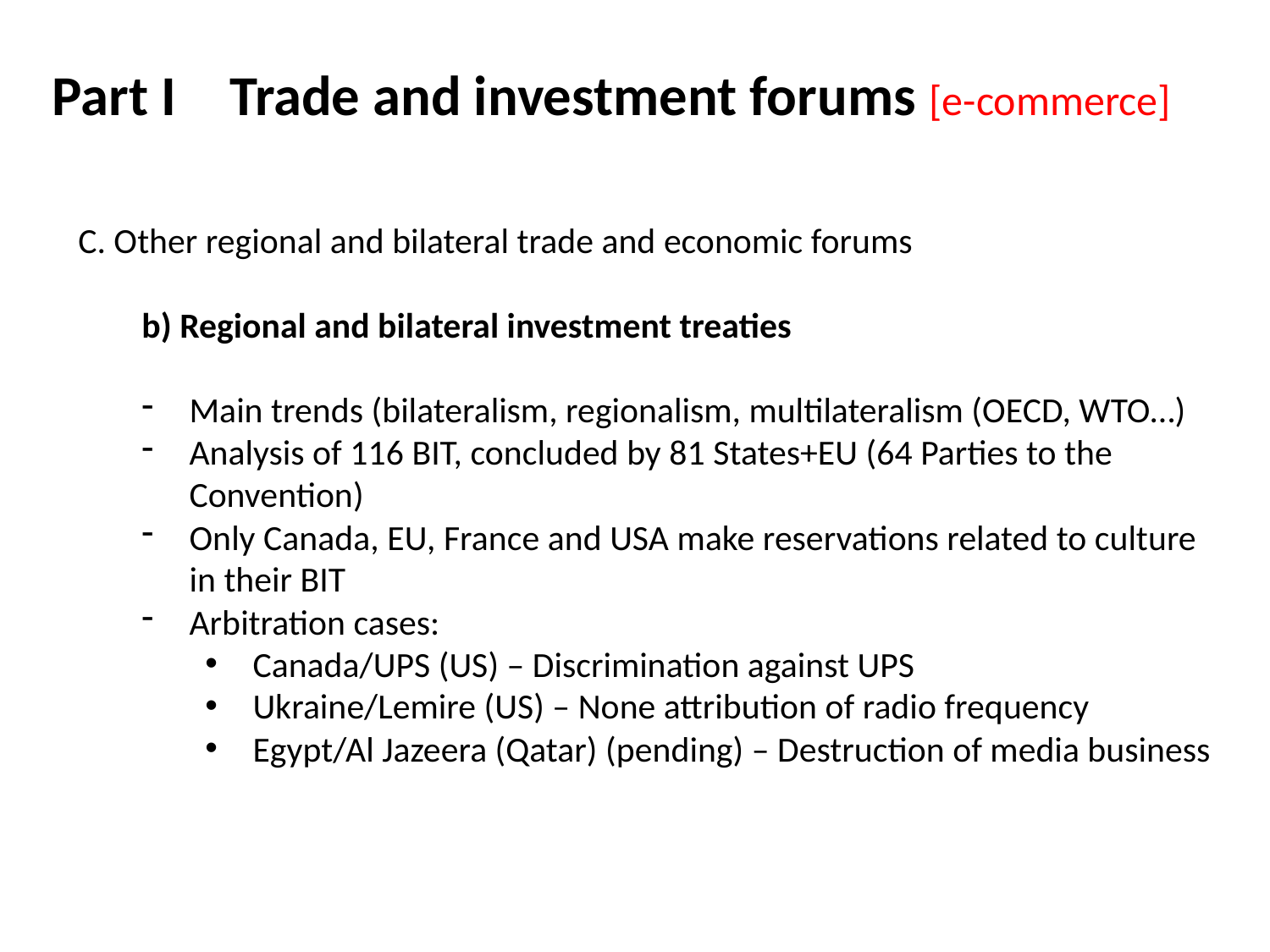

Part I	    Trade and investment forums [e-commerce]

C. Other regional and bilateral trade and economic forums

b) Regional and bilateral investment treaties

Main trends (bilateralism, regionalism, multilateralism (OECD, WTO…)
Analysis of 116 BIT, concluded by 81 States+EU (64 Parties to the Convention)
Only Canada, EU, France and USA make reservations related to culture in their BIT
Arbitration cases:
Canada/UPS (US) – Discrimination against UPS
Ukraine/Lemire (US) – None attribution of radio frequency
Egypt/Al Jazeera (Qatar) (pending) – Destruction of media business